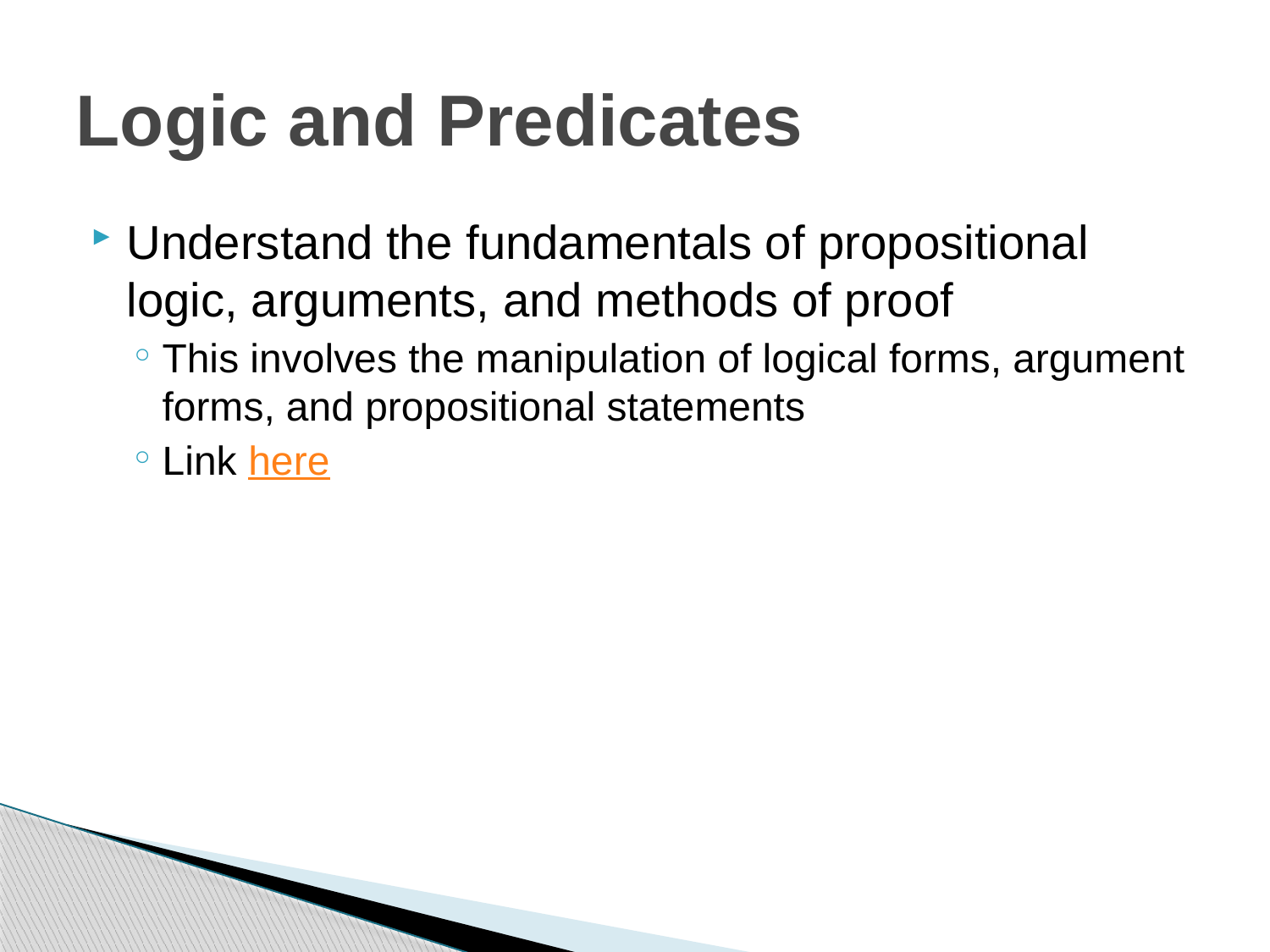

# Logic and Predicates
Understand the fundamentals of propositional logic, arguments, and methods of proof
This involves the manipulation of logical forms, argument forms, and propositional statements
Link here